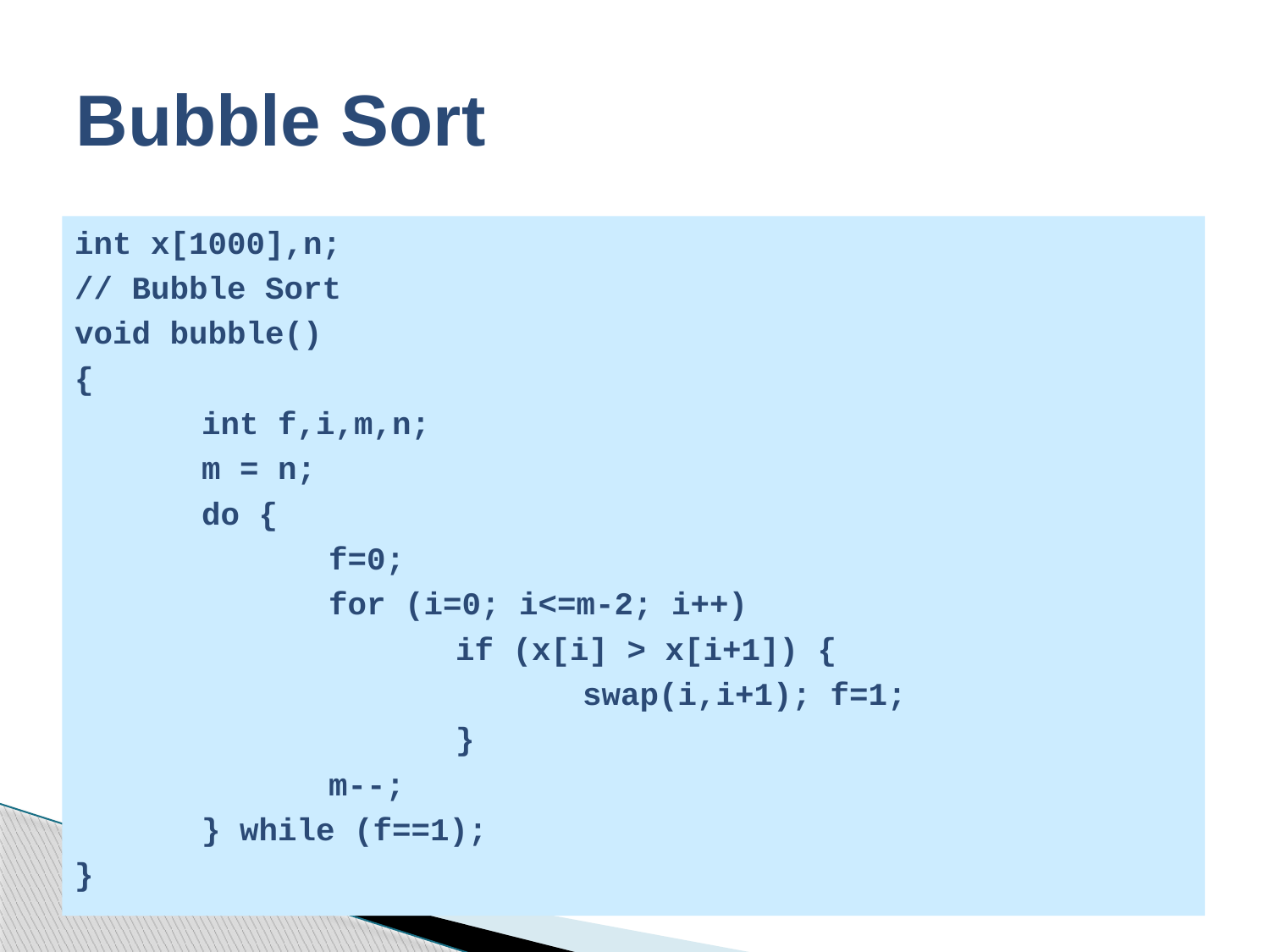

# Bubble Sort
int x[1000],n;
// Bubble Sort
void bubble()
{
	int f,i,m,n;
	m = n;
	do {
		f=0;
		for (i=0; i<=m-2; i++)
			if (x[i] > x[i+1]) {
				swap(i,i+1); f=1;
			}
		m--;
	} while (f==1);
}